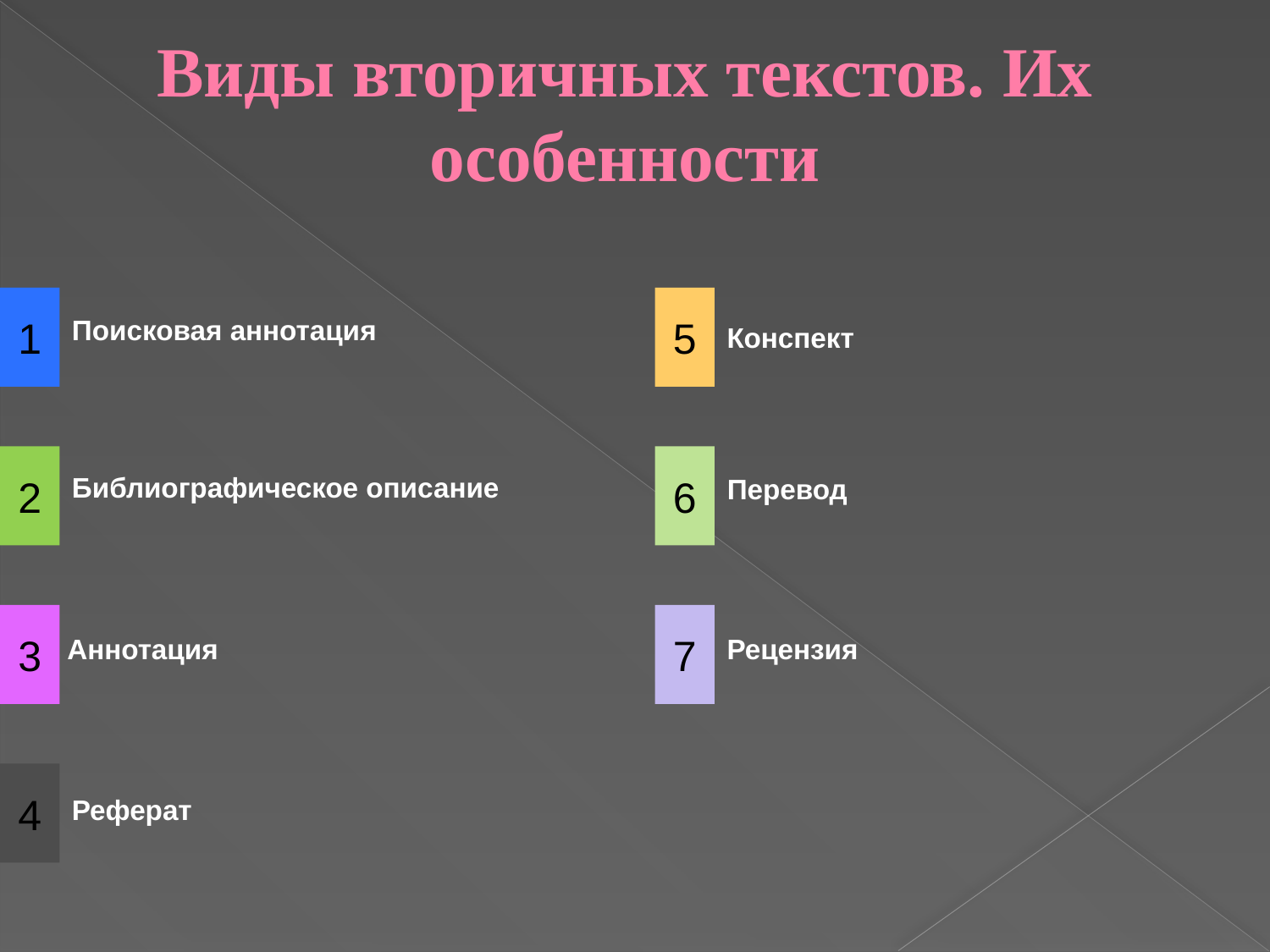

Виды вторичных текстов. Их особенности
1
5
Поисковая аннотация
Конспект
7
2
6
Библиографическое описание
Перевод
8
3
7
9
Аннотация
Рецензия
4
Реферат